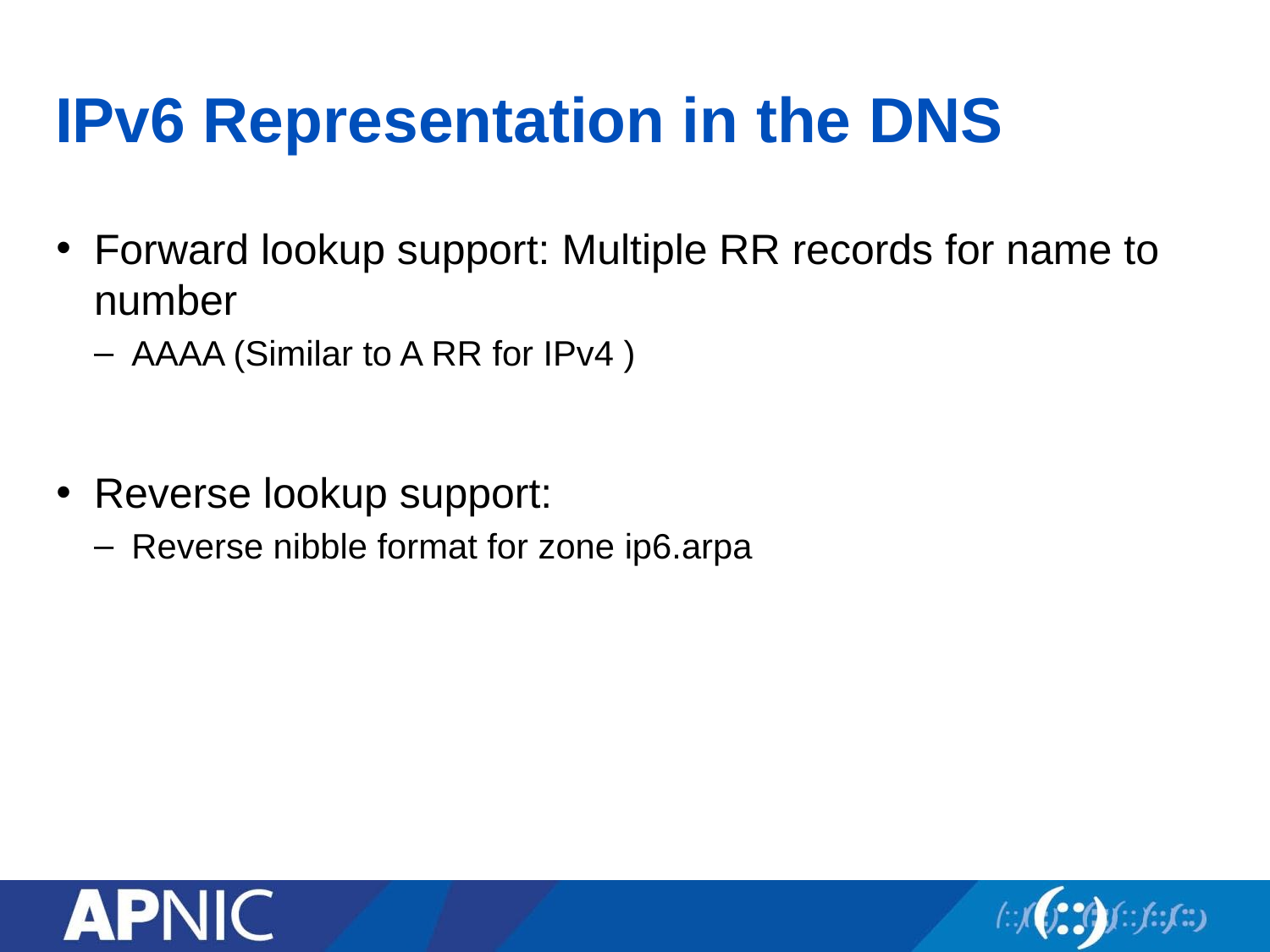

# IPv6 Representation in the DNS
Forward lookup support: Multiple RR records for name to number
AAAA (Similar to A RR for IPv4 )

Reverse lookup support:
Reverse nibble format for zone ip6.arpa